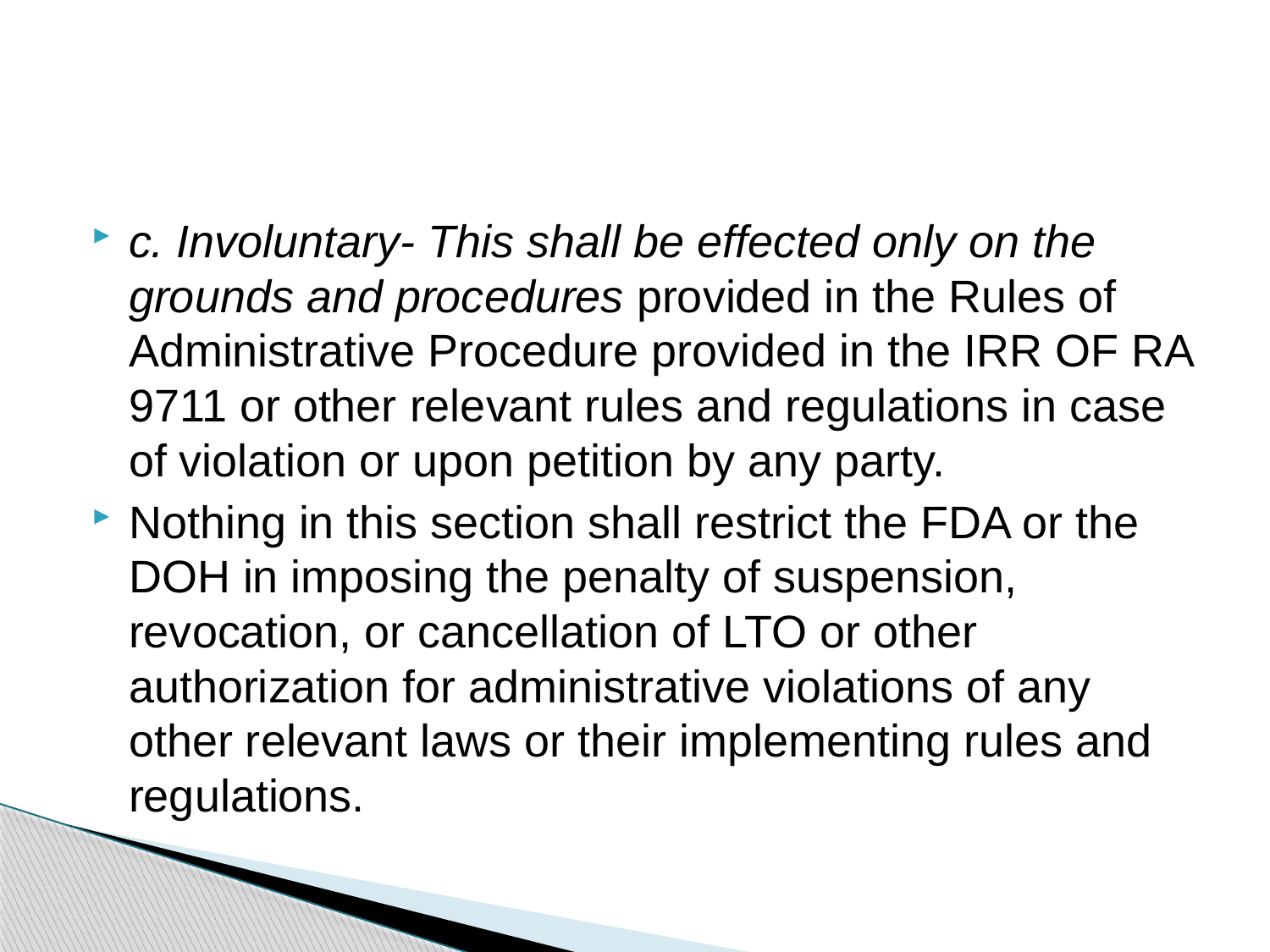

c. Involuntary- This shall be effected only on the grounds and procedures provided in the Rules of Administrative Procedure provided in the IRR OF RA 9711 or other relevant rules and regulations in case of violation or upon petition by any party.
Nothing in this section shall restrict the FDA or the DOH in imposing the penalty of suspension, revocation, or cancellation of LTO or other authorization for administrative violations of any other relevant laws or their implementing rules and regulations.